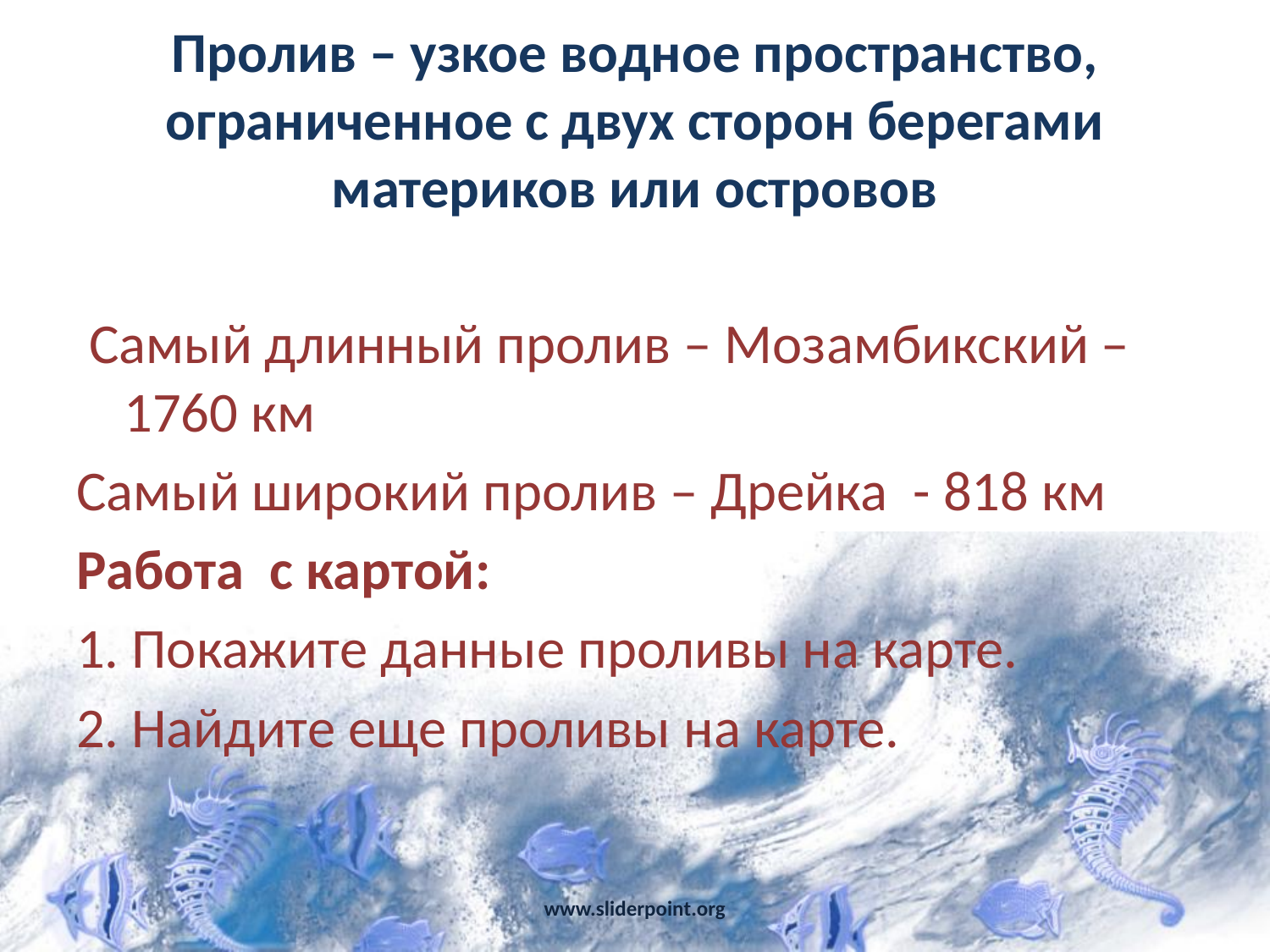

# Пролив – узкое водное пространство, ограниченное с двух сторон берегами материков или островов

 Самый длинный пролив – Мозамбикский – 1760 км
Самый широкий пролив – Дрейка  - 818 км
Работа  с картой:
1. Покажите данные проливы на карте.
2. Найдите еще проливы на карте.

www.sliderpoint.org